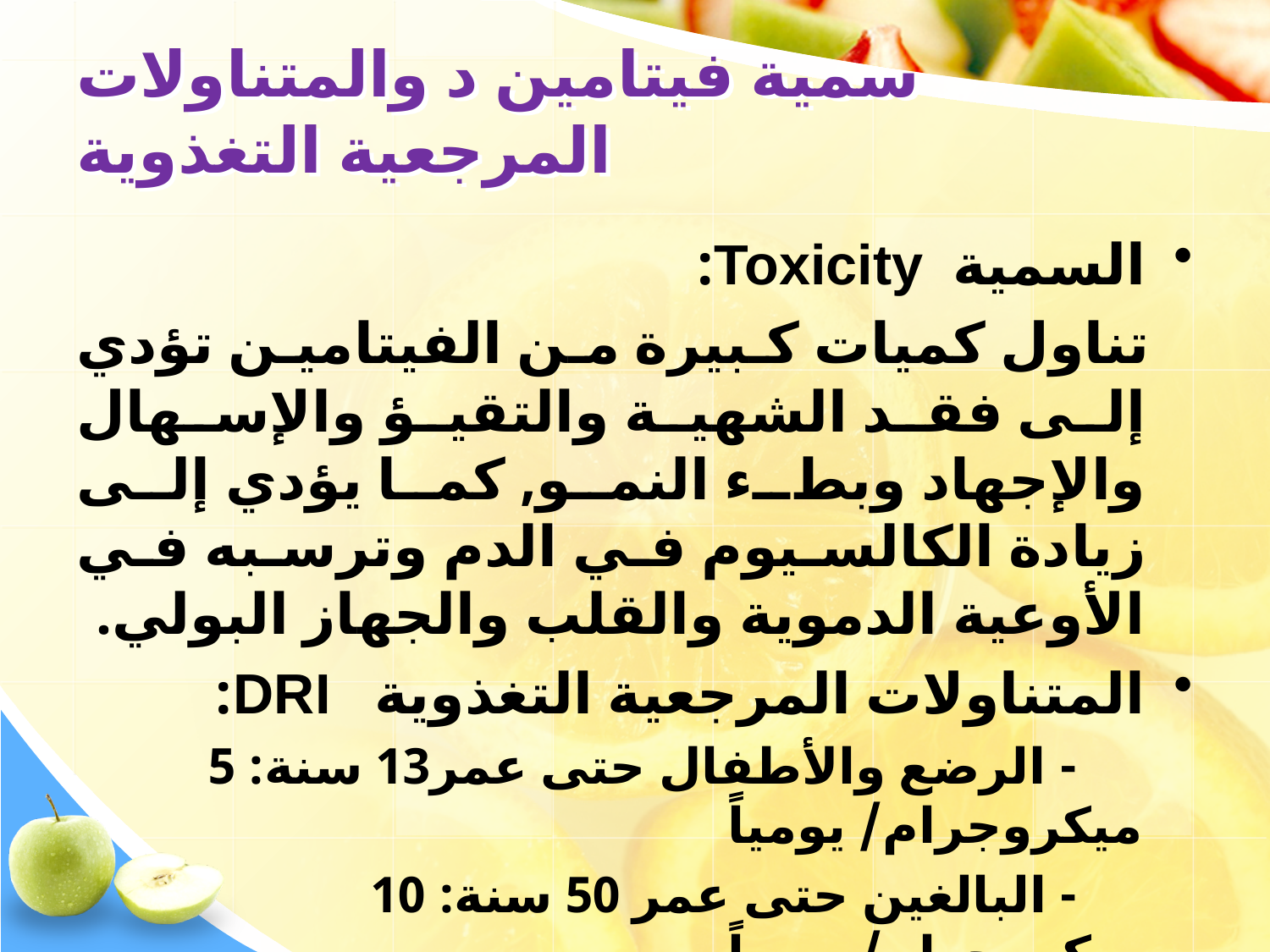

# سمية فيتامين د والمتناولات المرجعية التغذوية
السمية  Toxicity:
   تناول كميات كبيرة من الفيتامين تؤدي إلى فقد الشهية والتقيؤ والإسهال والإجهاد وبطء النمو, كما يؤدي إلى زيادة الكالسيوم في الدم وترسبه في الأوعية الدموية والقلب والجهاز البولي.
المتناولات المرجعية التغذوية   DRI:
         - الرضع والأطفال حتى عمر13 سنة: 5 ميكروجرام/ يومياً
         - البالغين حتى عمر 50 سنة: 10 ميكروجرام/ يومياً